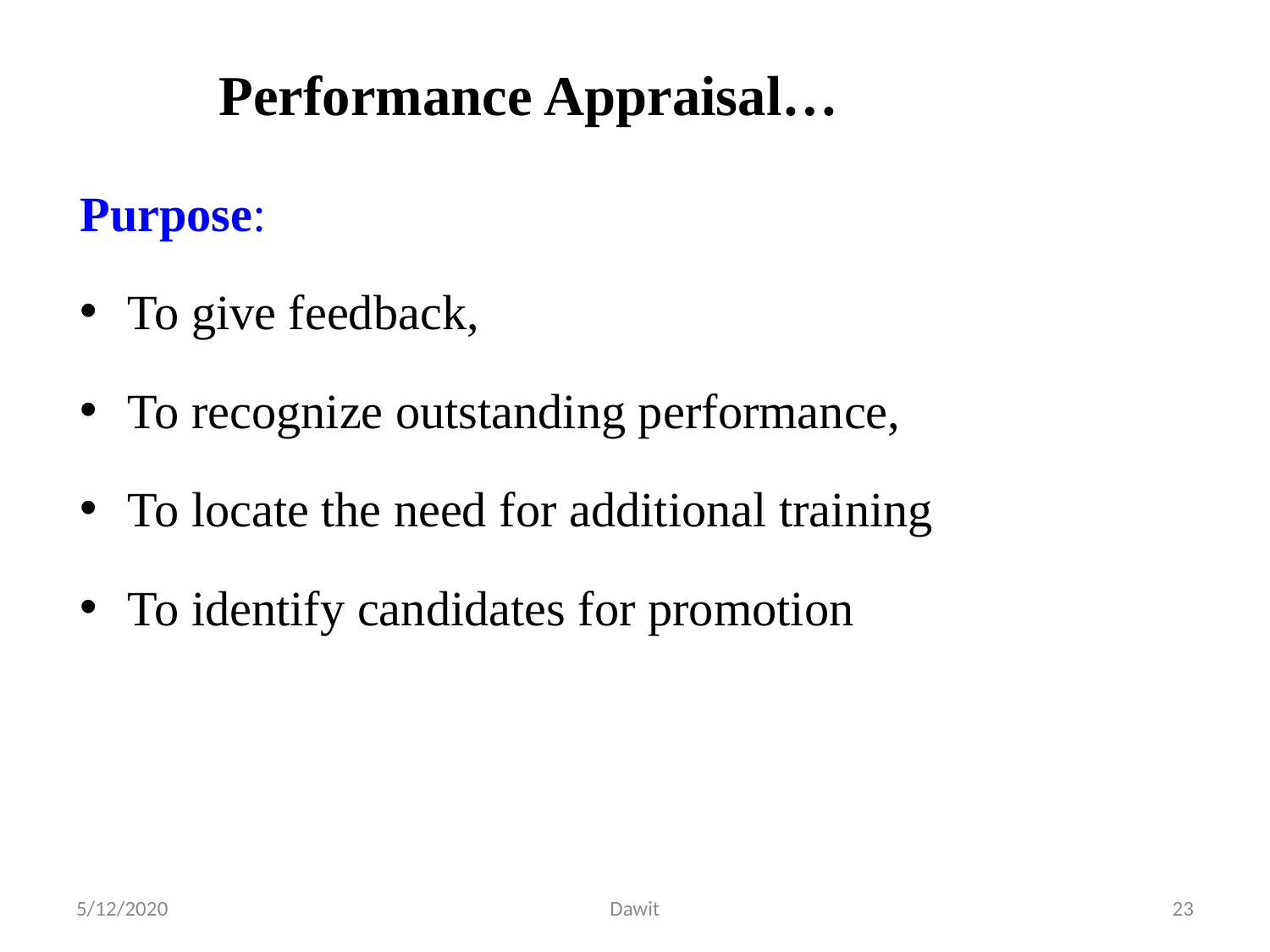

# Performance Appraisal…
Purpose:
To give feedback,
To recognize outstanding performance,
To locate the need for additional training
To identify candidates for promotion
5/12/2020
Dawit
23